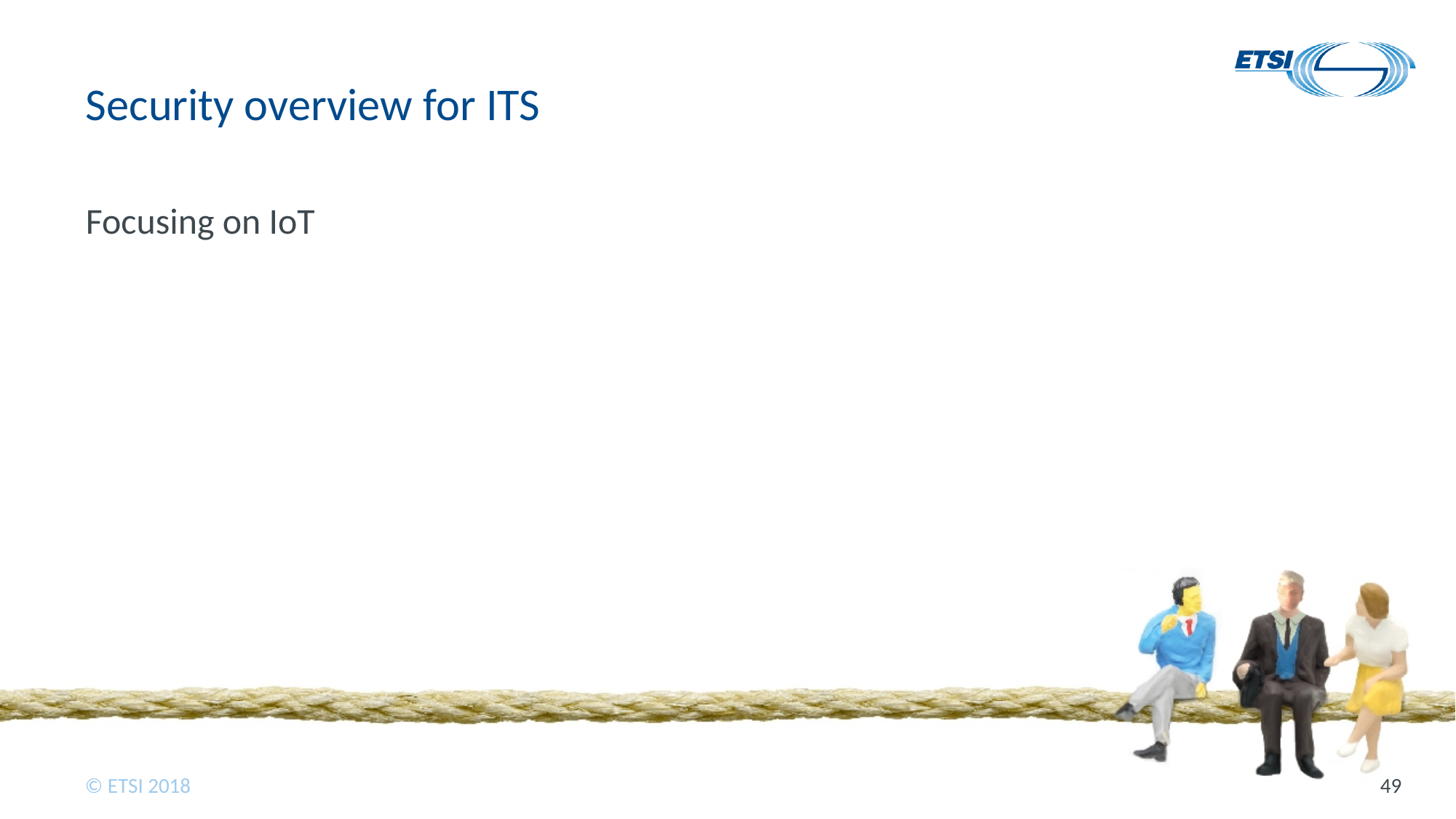

# Security overview for ITS
Focusing on IoT